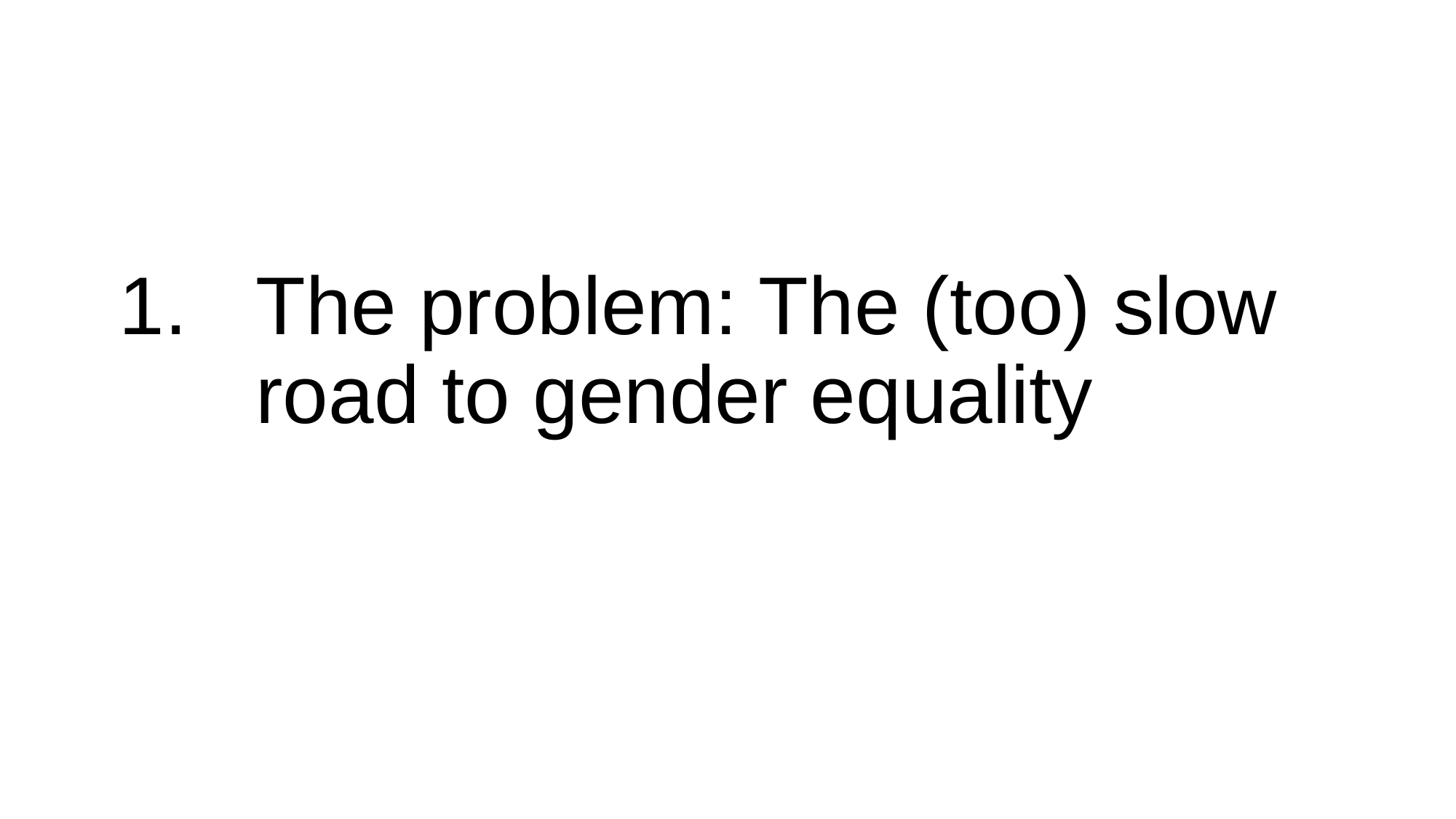

# The problem: The (too) slow road to gender equality